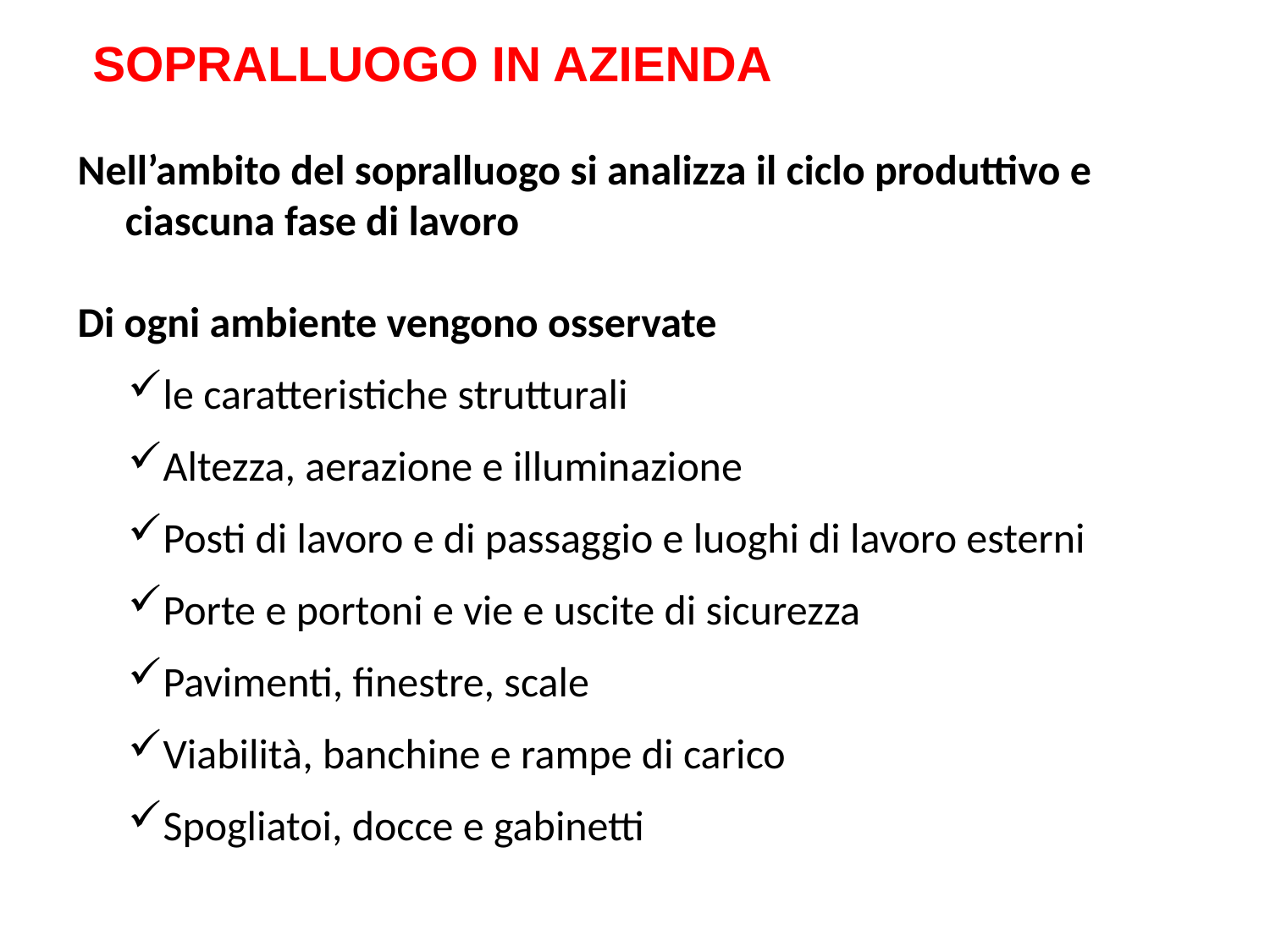

SOPRALLUOGO IN AZIENDA
Nell’ambito del sopralluogo si analizza il ciclo produttivo e ciascuna fase di lavoro

Di ogni ambiente vengono osservate
le caratteristiche strutturali
Altezza, aerazione e illuminazione
Posti di lavoro e di passaggio e luoghi di lavoro esterni
Porte e portoni e vie e uscite di sicurezza
Pavimenti, finestre, scale
Viabilità, banchine e rampe di carico
Spogliatoi, docce e gabinetti